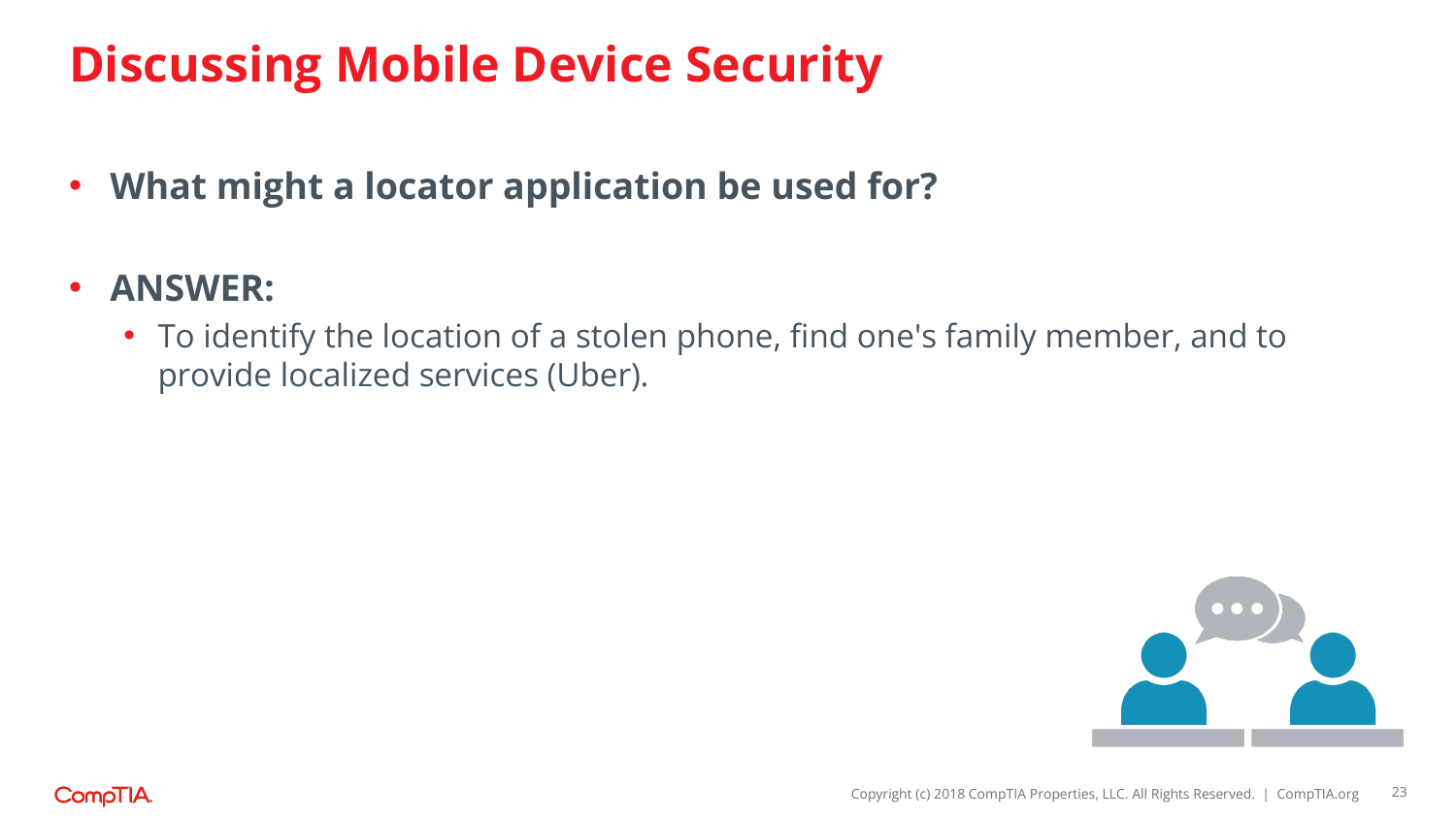

# Discussing Mobile Device Security
What might a locator application be used for?

ANSWER:
To identify the location of a stolen phone, find one's family member, and to provide localized services (Uber).

23